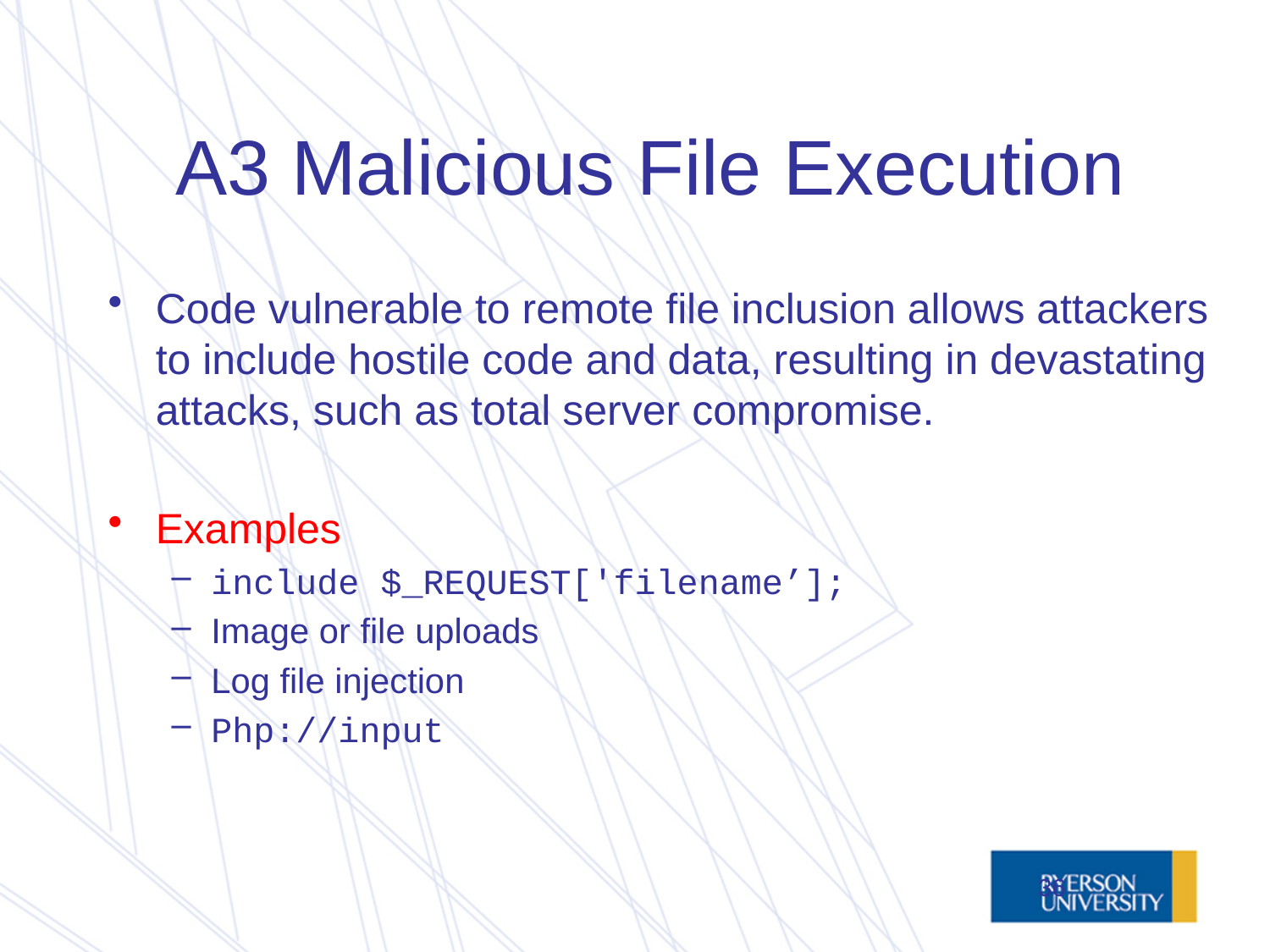

# A3 Malicious File Execution
Code vulnerable to remote file inclusion allows attackers to include hostile code and data, resulting in devastating attacks, such as total server compromise.

Examples
include $_REQUEST['filename’];
Image or file uploads
Log file injection
Php://input

36